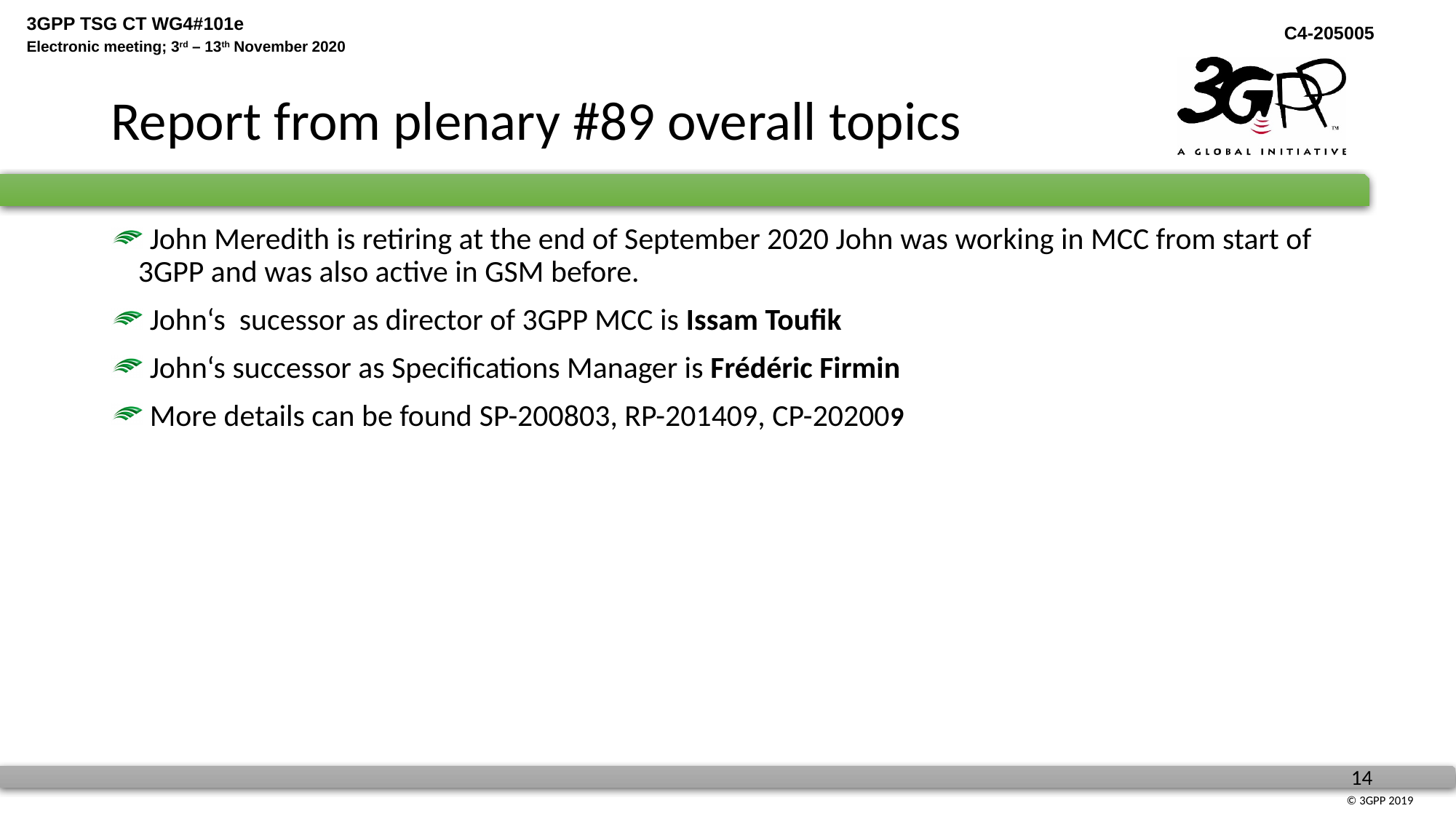

# Report from plenary #89 overall topics
 John Meredith is retiring at the end of September 2020 John was working in MCC from start of 3GPP and was also active in GSM before.
 John‘s  sucessor as director of 3GPP MCC is Issam Toufik
 John‘s successor as Specifications Manager is Frédéric Firmin
 More details can be found SP-200803, RP-201409, CP-202009